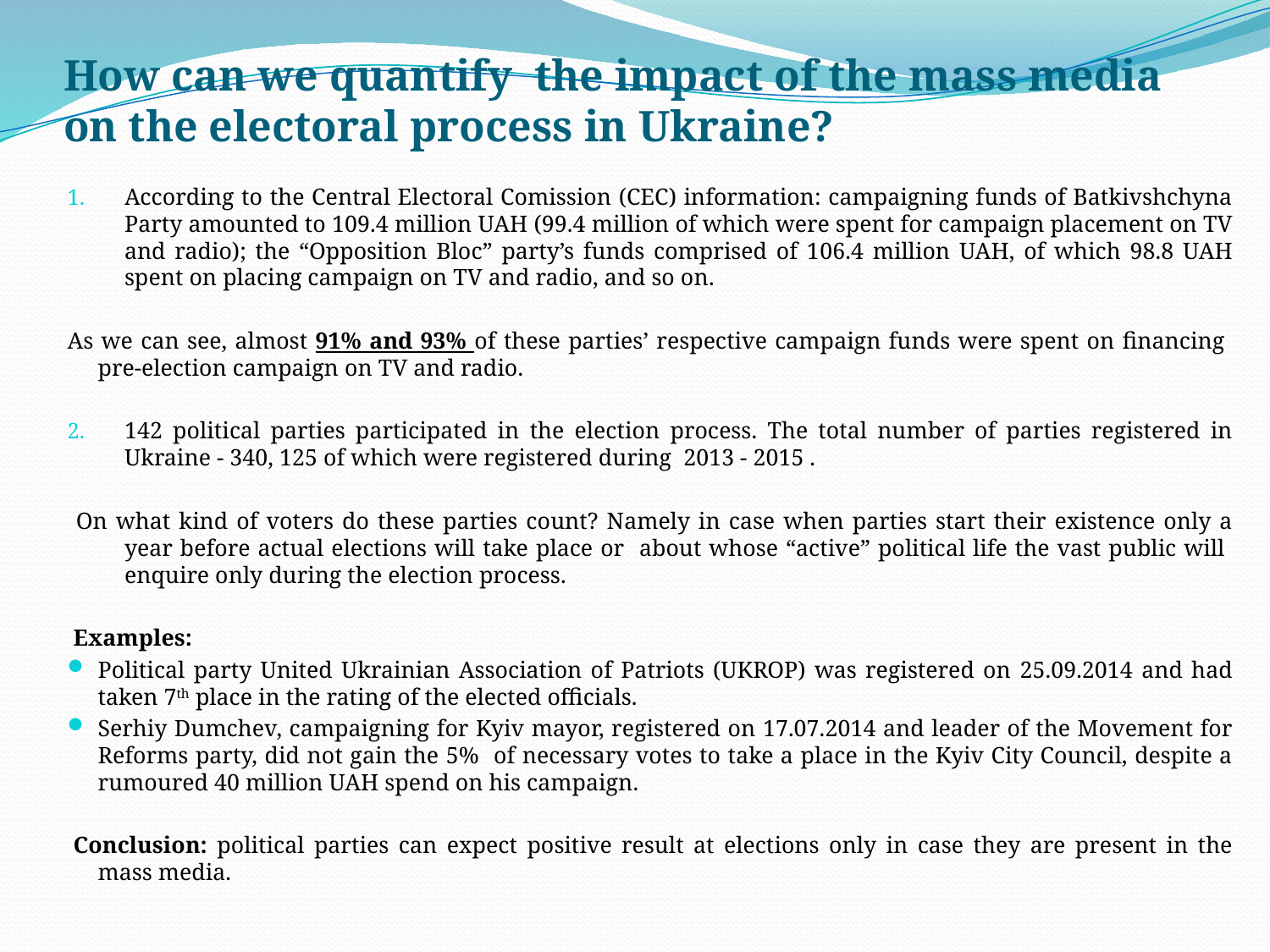

# How can we quantify  the impact of the mass media on the electoral process in Ukraine?
According to the Central Electoral Comission (CEC) information: campaigning funds of Batkivshchyna Party amounted to 109.4 million UAH (99.4 million of which were spent for campaign placement on TV and radio); the “Opposition Bloc” party’s funds comprised of 106.4 million UAH, of which 98.8 UAH spent on placing campaign on TV and radio, and so on.

As we can see, almost 91% and 93% of these parties’ respective campaign funds were spent on financing  pre-election campaign on TV and radio.

142 political parties participated in the election process. The total number of parties registered in Ukraine - 340, 125 of which were registered during  2013 - 2015 .

 On what kind of voters do these parties count? Namely in case when parties start their existence only a year before actual elections will take place or  about whose “active” political life the vast public will  enquire only during the election process.

 Examples:
Political party United Ukrainian Association of Patriots (UKROP) was registered on 25.09.2014 and had taken 7th place in the rating of the elected officials.
Serhiy Dumchev, campaigning for Kyiv mayor, registered on 17.07.2014 and leader of the Movement for Reforms party, did not gain the 5%  of necessary votes to take a place in the Kyiv City Council, despite a rumoured 40 million UAH spend on his campaign.

 Conclusion: political parties can expect positive result at elections only in case they are present in the mass media.